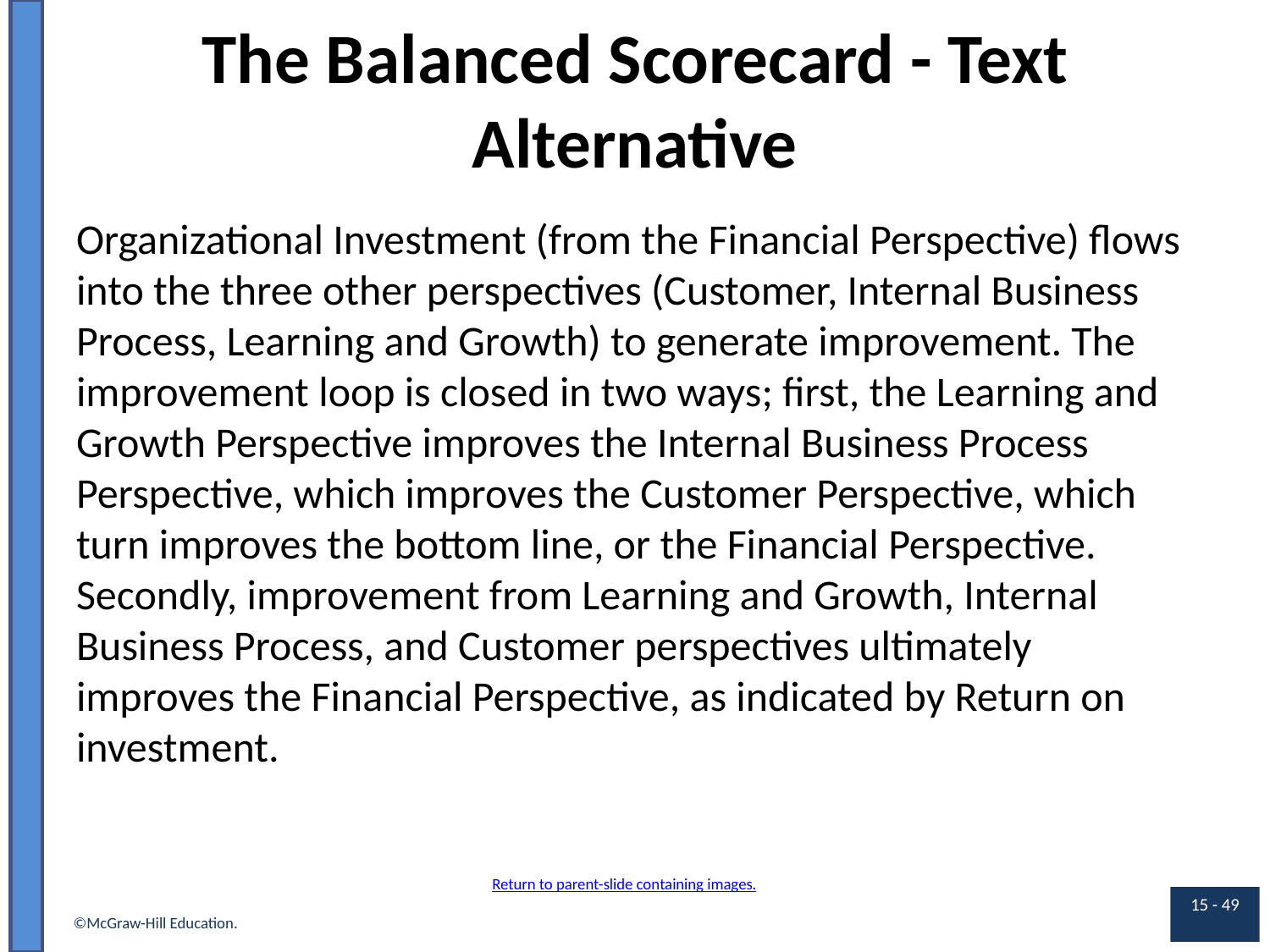

# The Balanced Scorecard - Text Alternative
Organizational Investment (from the Financial Perspective) flows into the three other perspectives (Customer, Internal Business Process, Learning and Growth) to generate improvement. The improvement loop is closed in two ways; first, the Learning and Growth Perspective improves the Internal Business Process Perspective, which improves the Customer Perspective, which turn improves the bottom line, or the Financial Perspective. Secondly, improvement from Learning and Growth, Internal Business Process, and Customer perspectives ultimately improves the Financial Perspective, as indicated by Return on investment.
Return to parent-slide containing images.